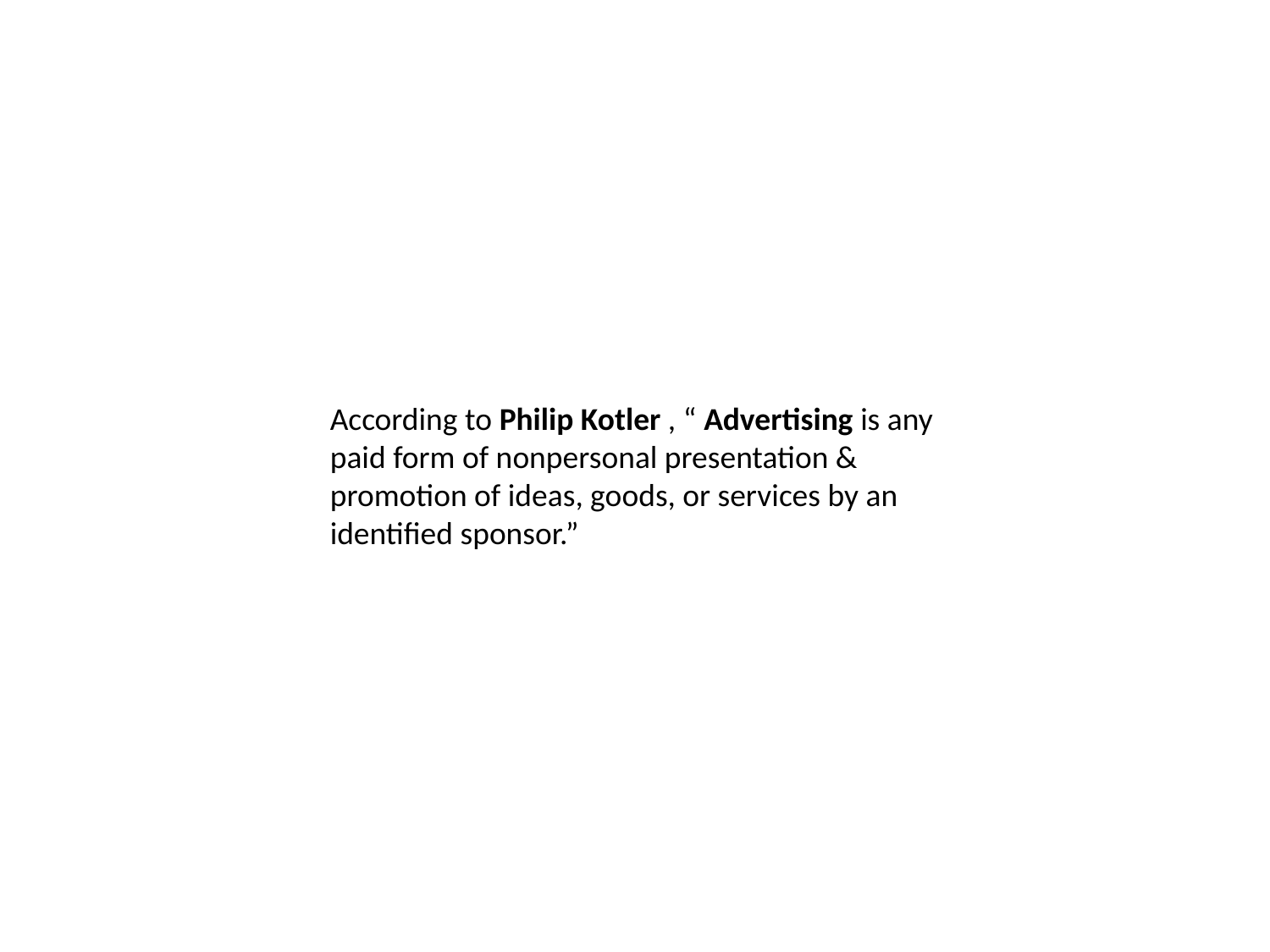

According to Philip Kotler , “ Advertising is any paid form of nonpersonal presentation & promotion of ideas, goods, or services by an identified sponsor.”